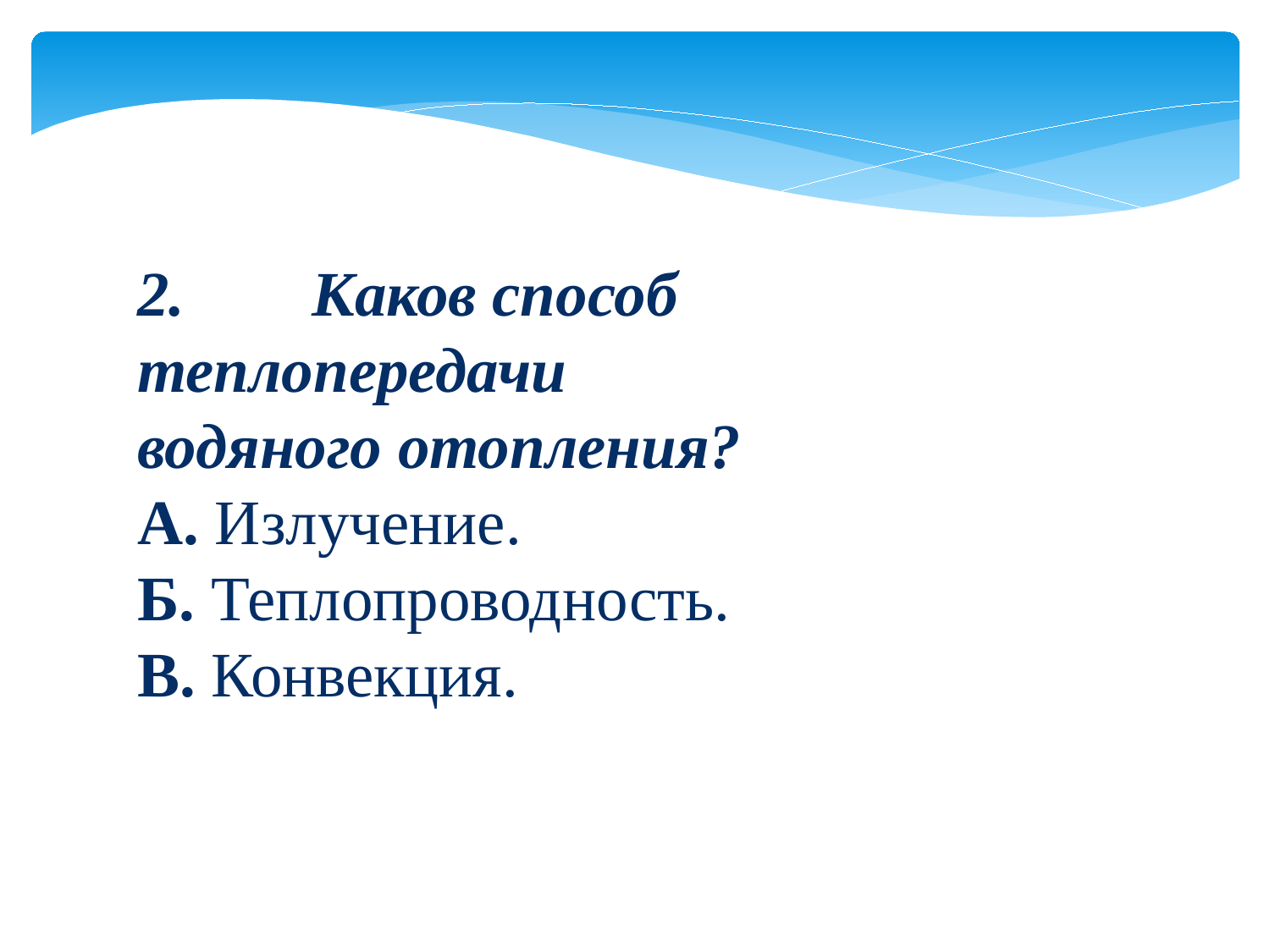

2.        Каков способ теплопередачи водяного отопления?
А. Излучение.
Б. Теплопроводность.
В. Конвекция.